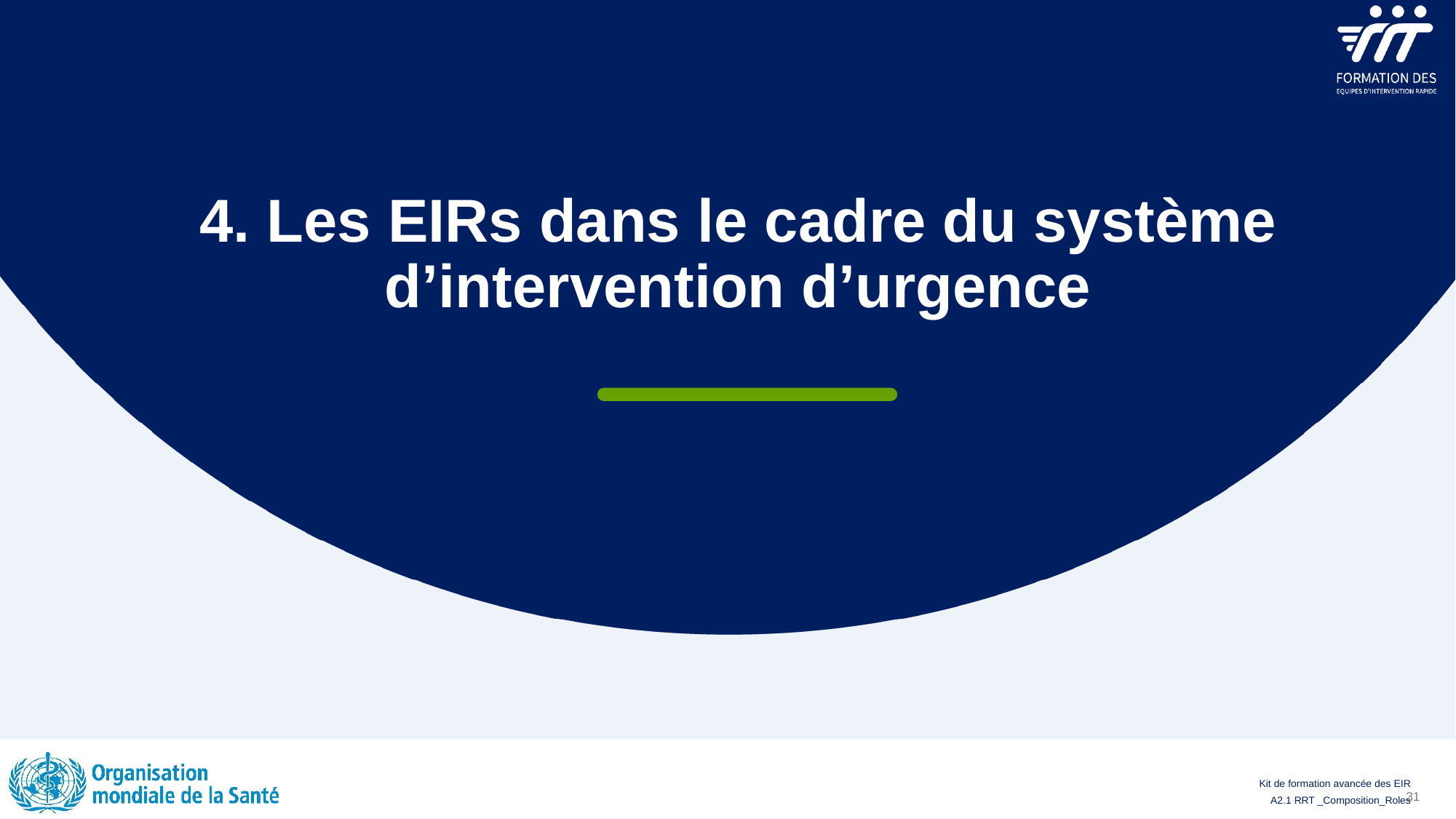

4. Les EIRs dans le cadre du système d’intervention d’urgence